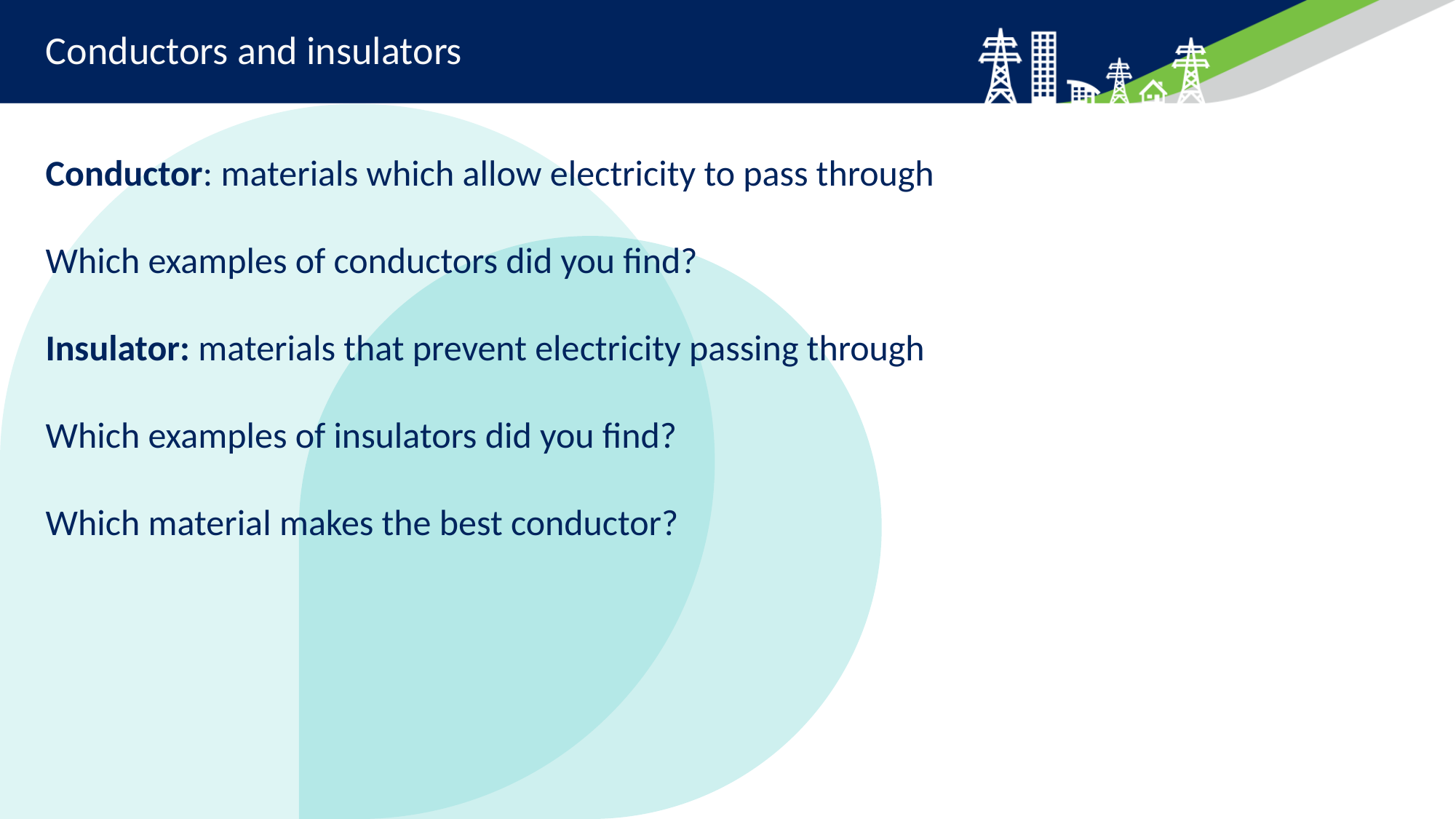

# Conductors and insulators

Conductor: materials which allow electricity to pass through

Which examples of conductors did you find?

Insulator: materials that prevent electricity passing through

Which examples of insulators did you find?

Which material makes the best conductor?